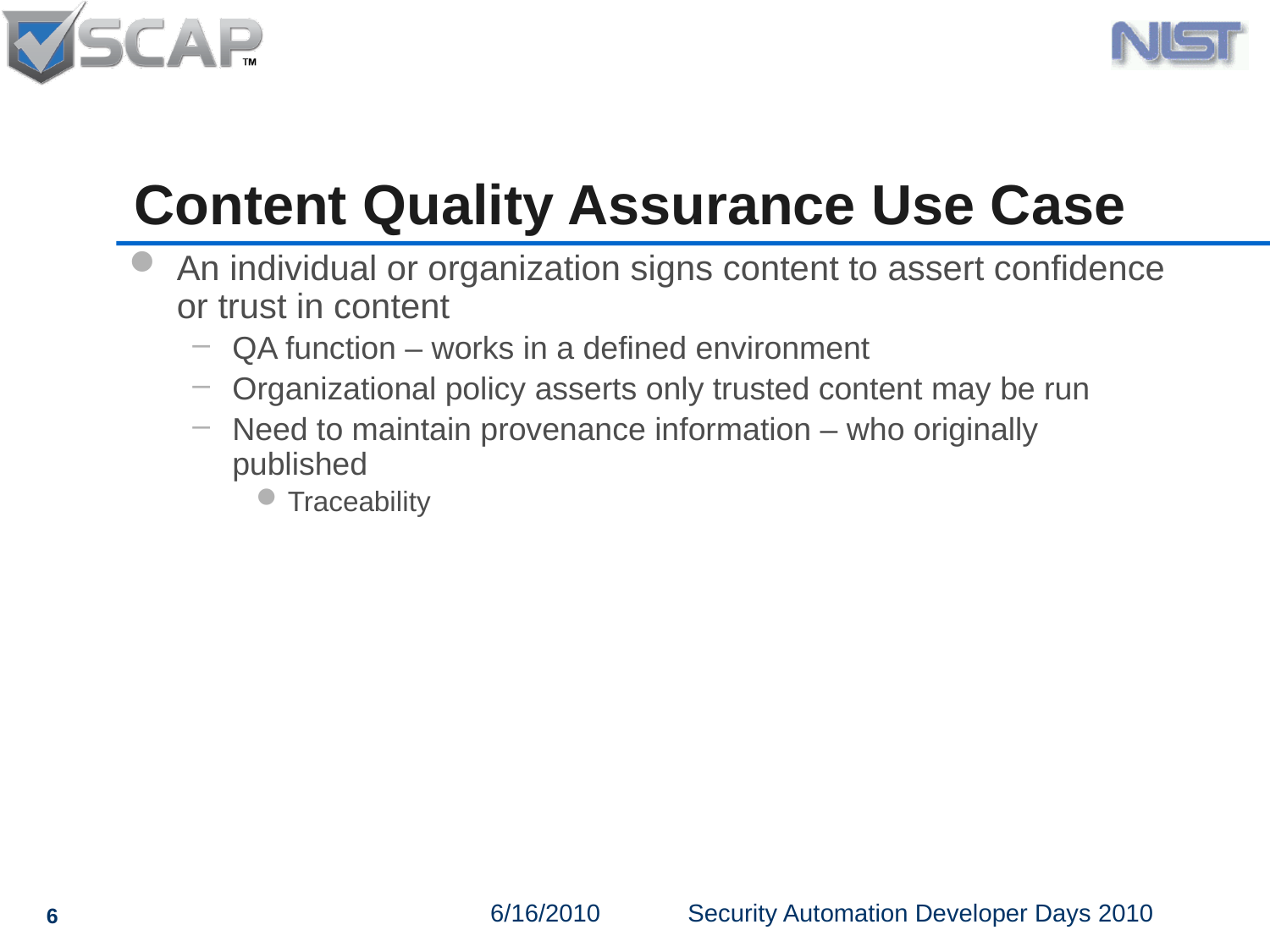

# Content Quality Assurance Use Case
An individual or organization signs content to assert confidence or trust in content
QA function – works in a defined environment
Organizational policy asserts only trusted content may be run
Need to maintain provenance information – who originally published
Traceability
6
6/16/2010
Security Automation Developer Days 2010